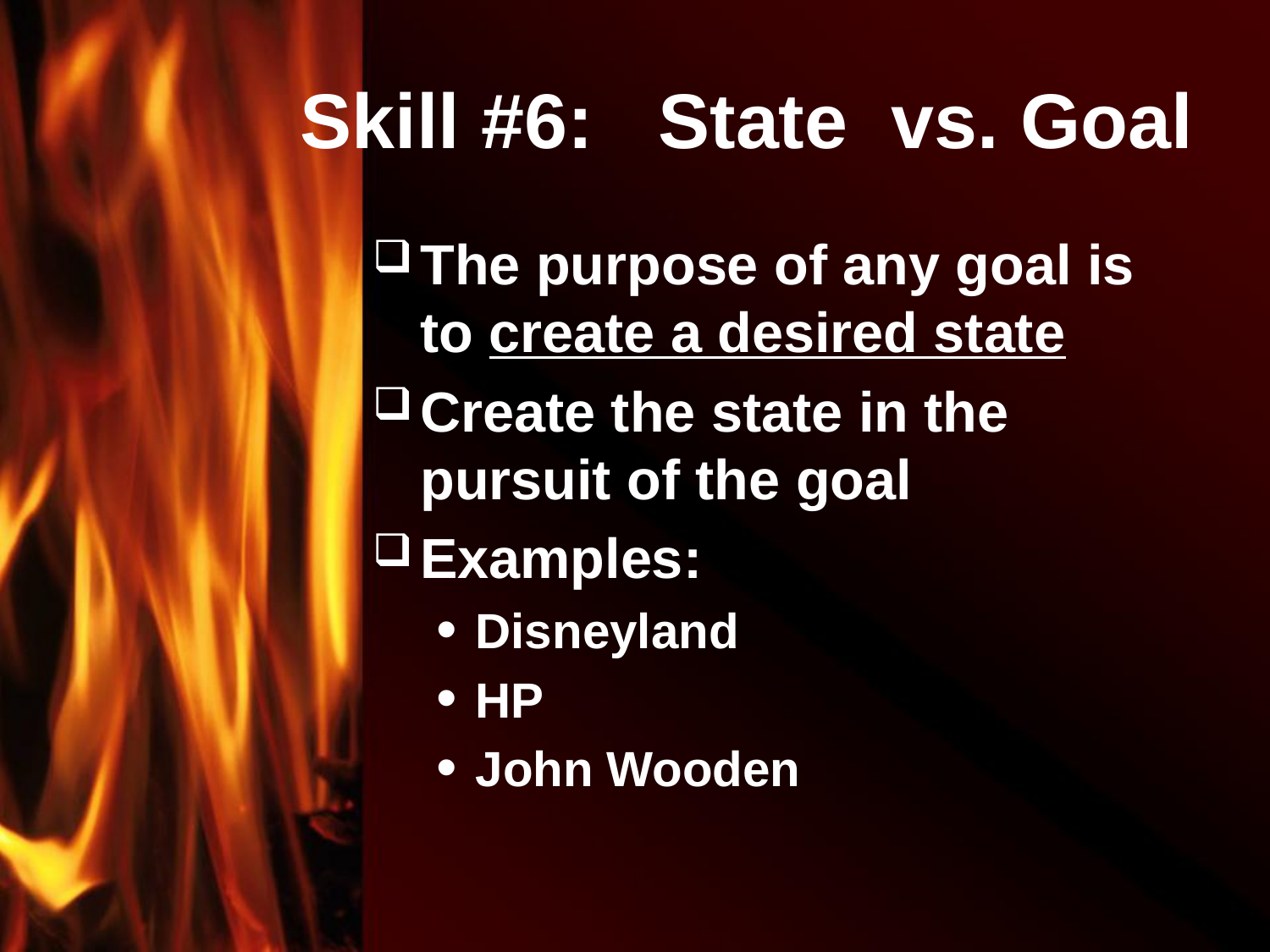

# Skill #6:   State  vs. Goal
The purpose of any goal is to create a desired state
Create the state in the pursuit of the goal
Examples:
Disneyland
HP
John Wooden